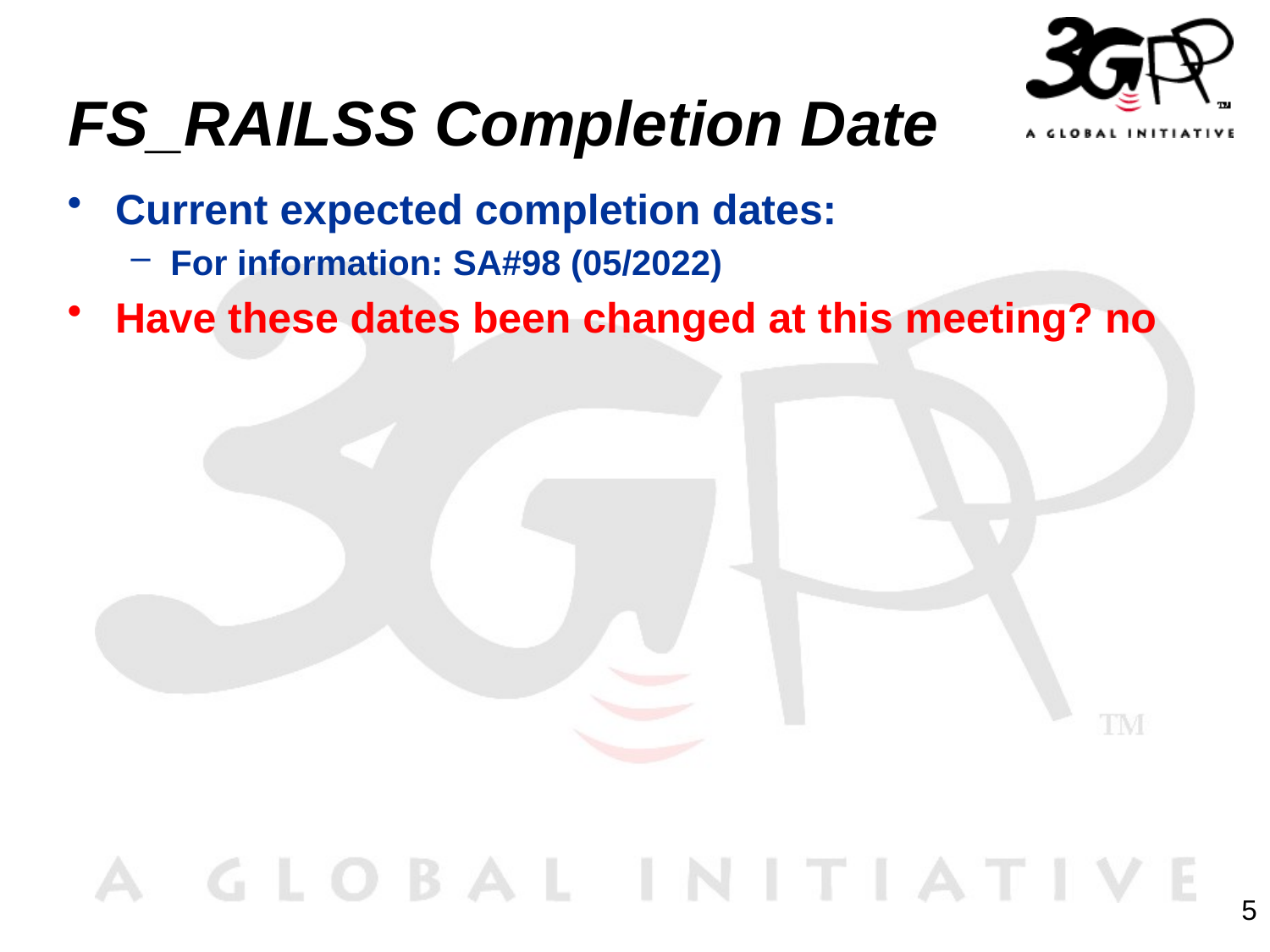

# FS_RAILSS Completion Date
Current expected completion dates:
For information: SA#98 (05/2022)
Have these dates been changed at this meeting? no

5